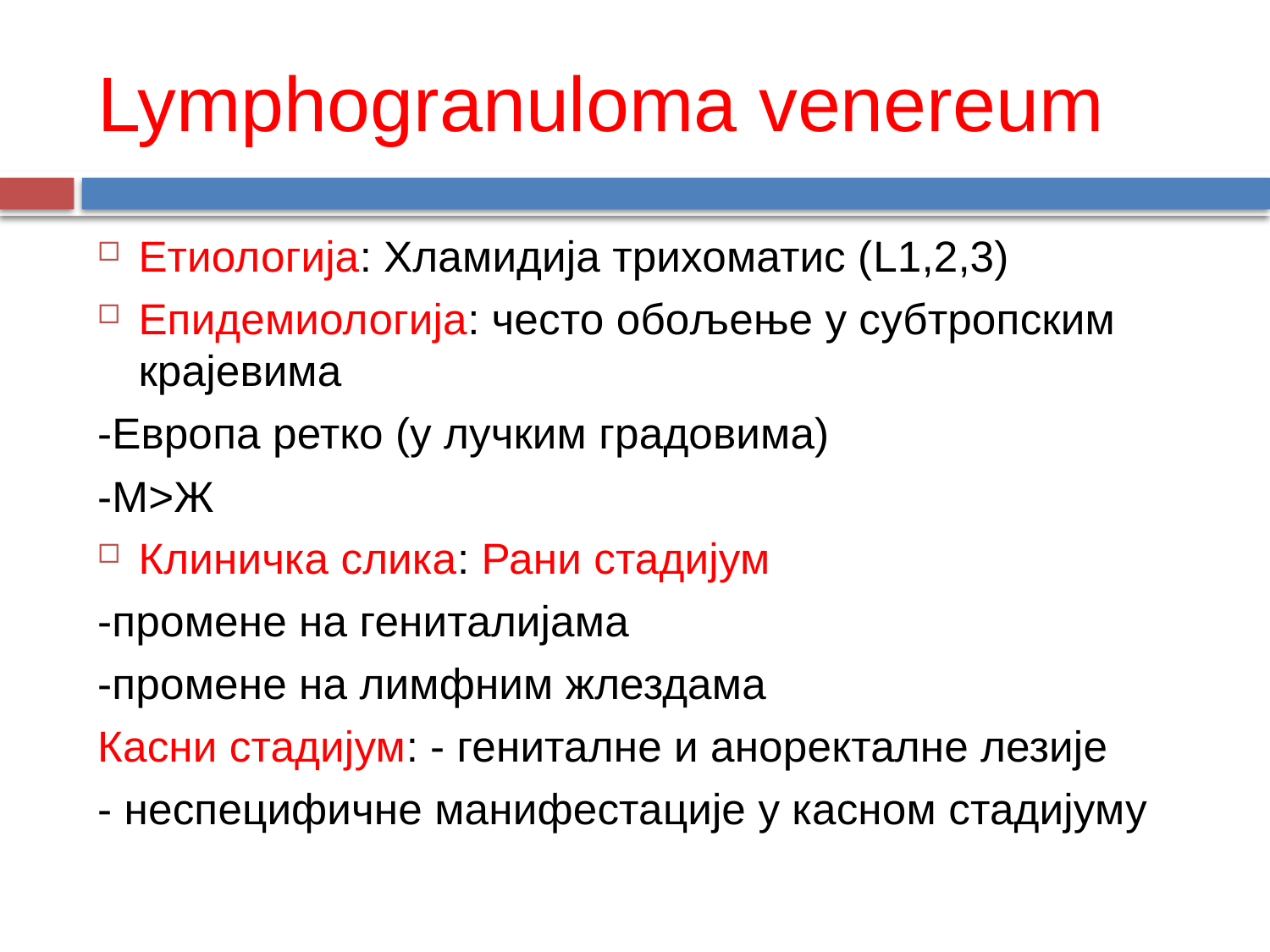

# Lymphogranuloma venereum
Етиологија: Хламидија трихоматис (L1,2,3)
Епидемиологија: често обољење у субтропским крајевима
-Европа ретко (у лучким градовима)
-М>Ж
Клиничка слика: Рани стадијум
-промене на гениталијама
-промене на лимфним жлездама
Касни стадијум: - гениталне и аноректалне лезије
- неспецифичне манифестације у касном стадијуму